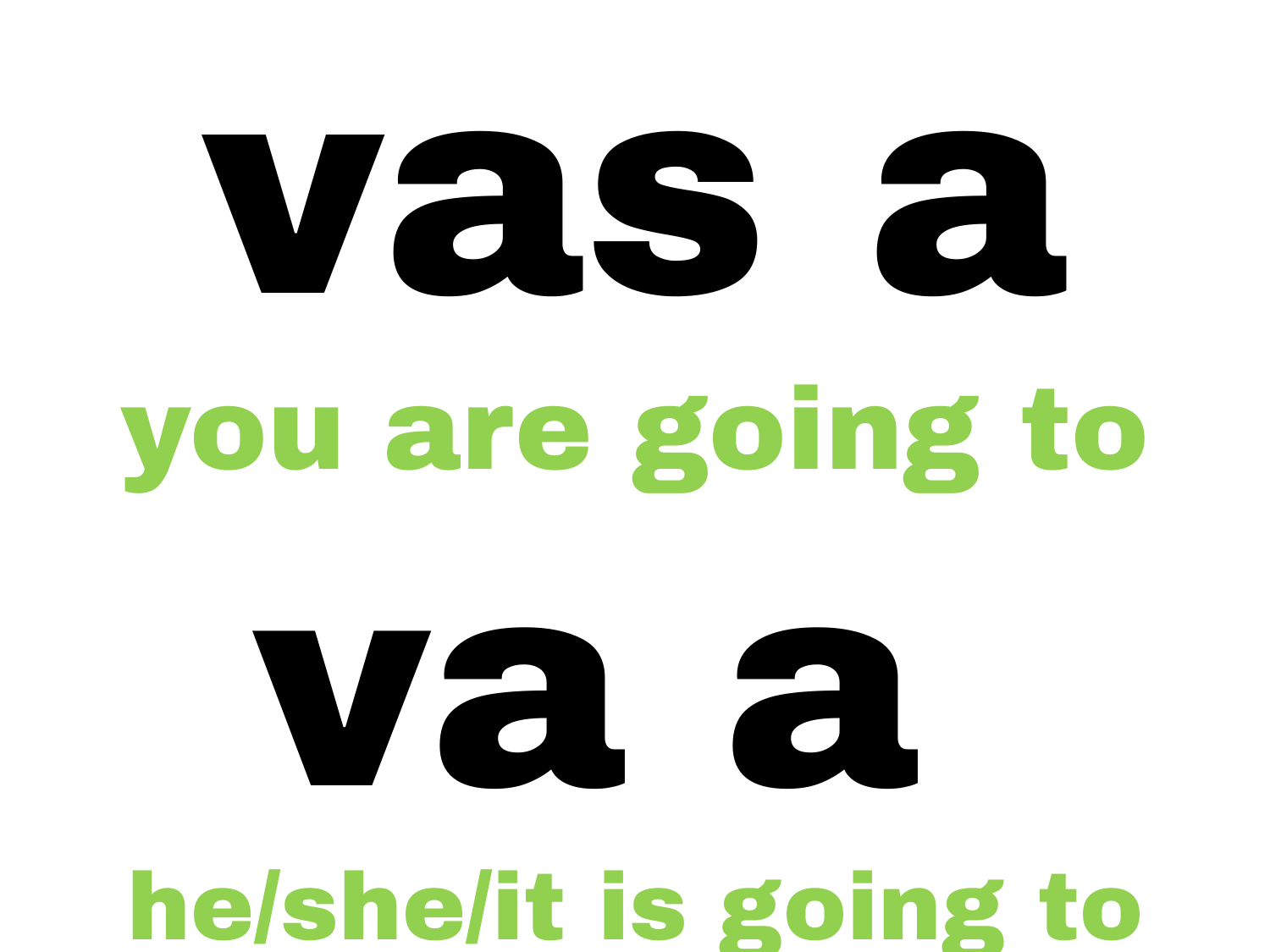

# vas a you are going to va a he/she/it is going to